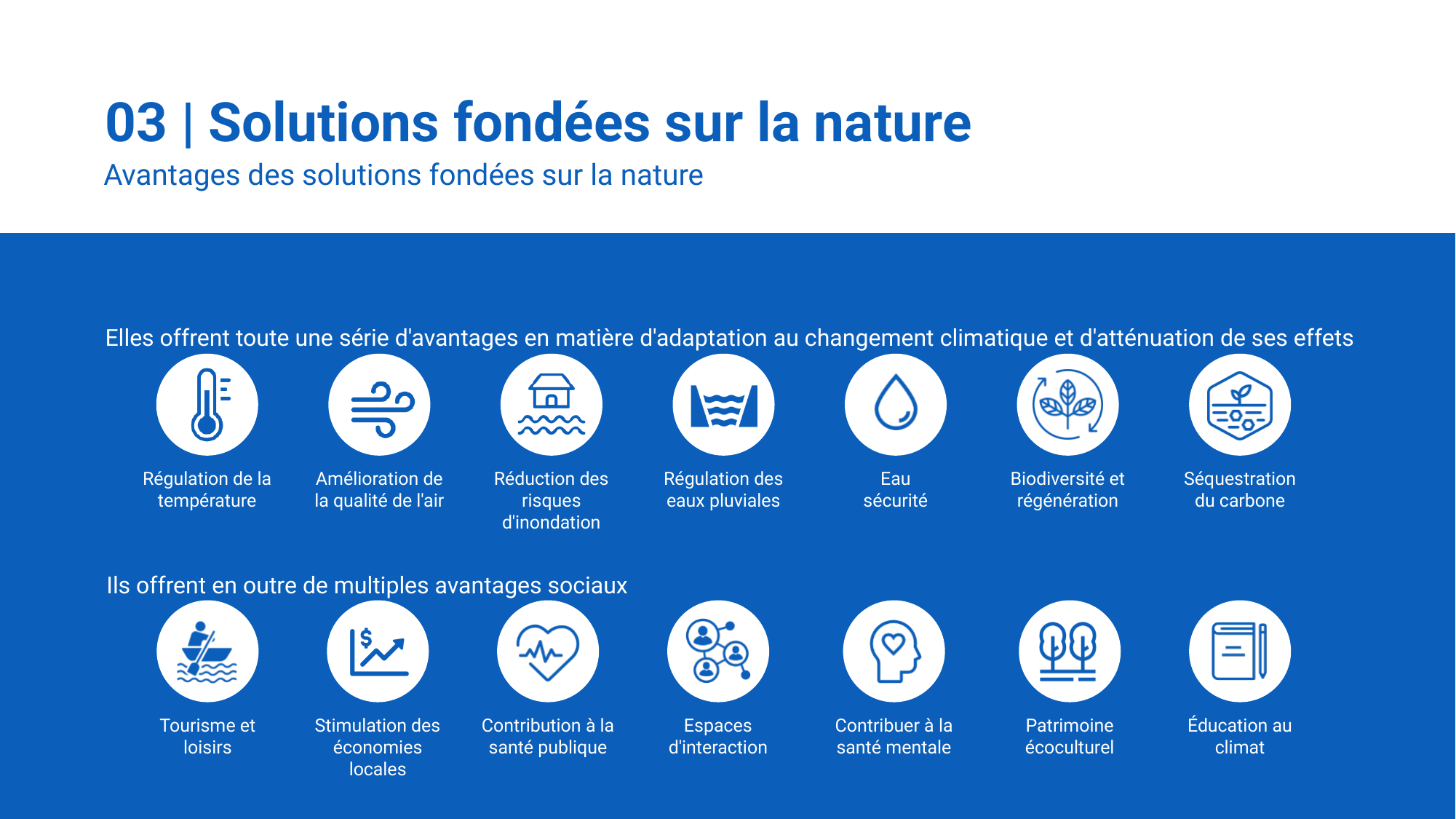

03 | Solutions fondées sur la nature
Avantages des solutions fondées sur la nature

Elles offrent toute une série d'avantages en matière d'adaptation au changement climatique et d'atténuation de ses effets

Régulation de la température
Amélioration de la qualité de l'air
Réduction des risques d'inondation
Régulation des eaux pluviales
Eau
sécurité
Biodiversité et régénération
Séquestration du carbone
Ils offrent en outre de multiples avantages sociaux

Tourisme et loisirs
Stimulation des économies locales
Contribution à la santé publique
Espaces d'interaction
Contribuer à la santé mentale
Patrimoine écoculturel
Éducation au climat
67